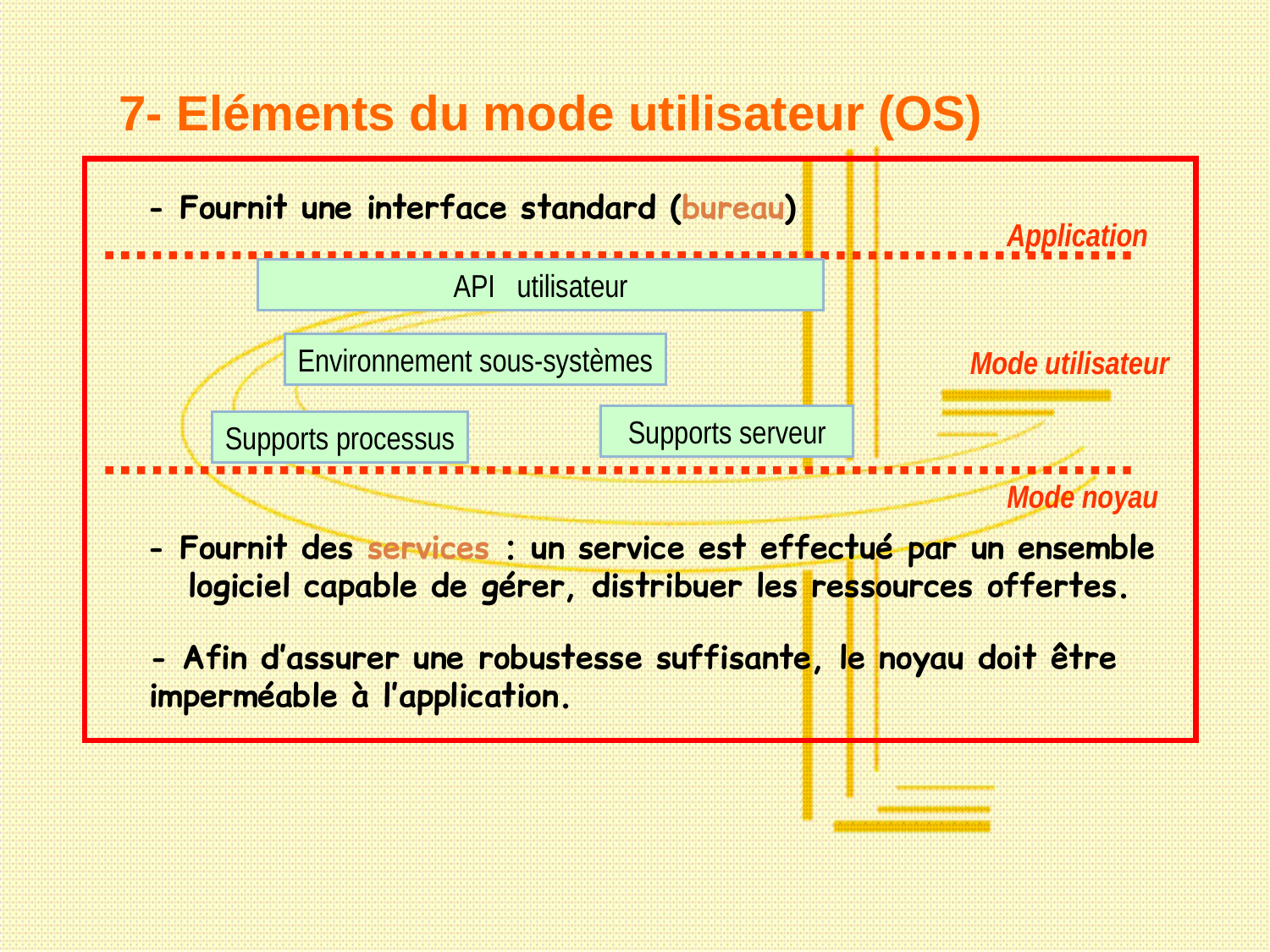

# 7- Eléments du mode utilisateur (OS)

- Fournit une interface standard (bureau)
Application

API   utilisateur
Environnement sous-systèmes
Environnement sous-systèmes
Mode utilisateur
Supports processus
  Supports serveur
Supports processus
Supports processus
Mode noyau

- Fournit des services : un service est effectué par un ensemble
   logiciel capable de gérer, distribuer les ressources offertes.
- Afin d’assurer une robustesse suffisante, le noyau doit être imperméable à l’application.